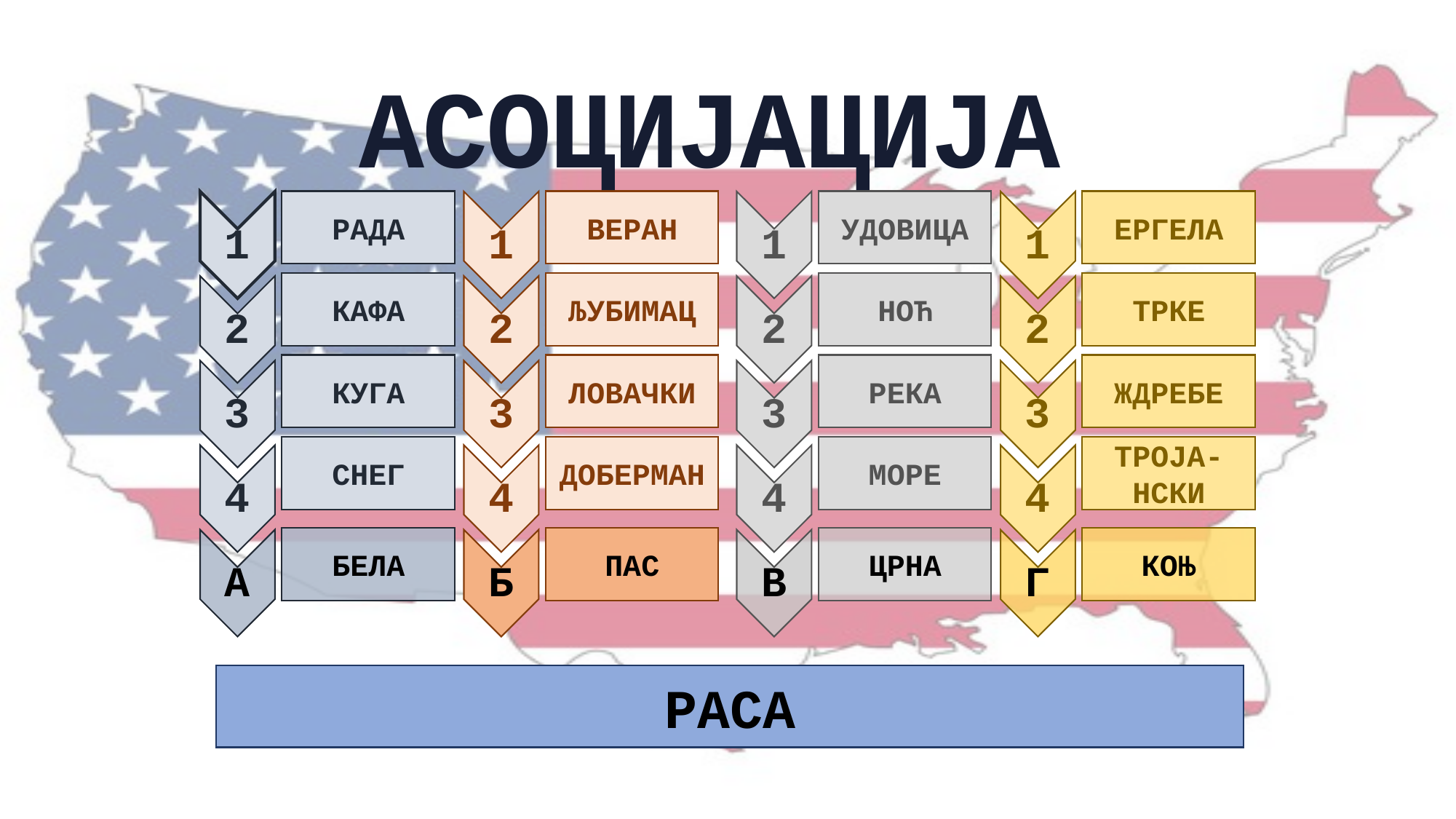

АСОЦИЈАЦИЈА
1
2
3
4
А
РАДА
1
2
3
4
Б
ВЕРАН
1
2
3
4
В
УДОВИЦА
1
2
3
4
Г
ЕРГЕЛА
КАФА
ЉУБИМАЦ
НОЋ
ТРКЕ
КУГА
ЛОВАЧКИ
РЕКА
ЖДРЕБЕ
СНЕГ
ДОБЕРМАН
МОРЕ
ТРОЈА-НСКИ
БЕЛА
ПАС
ЦРНА
КОЊ
РАСА